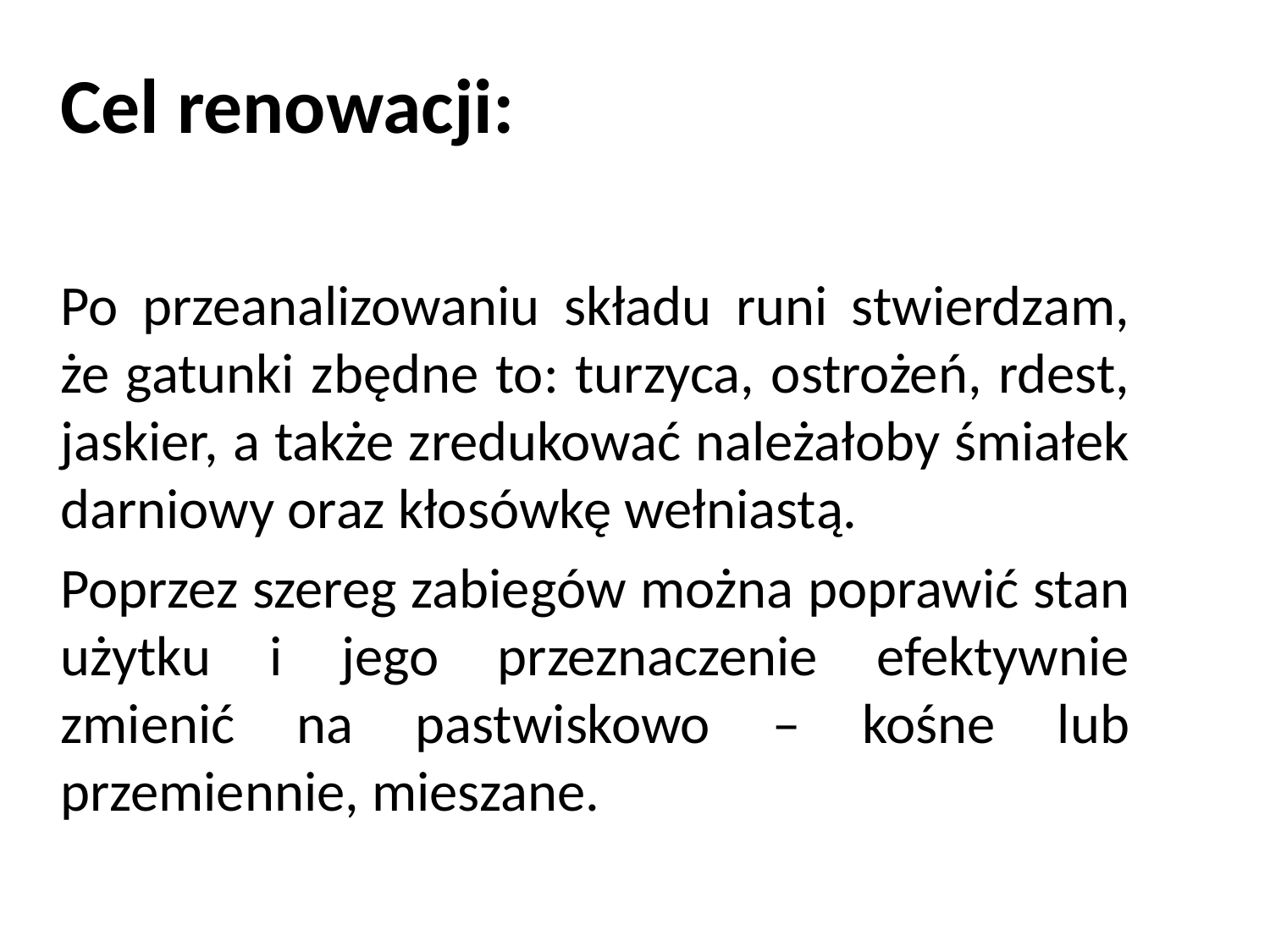

Cel renowacji:

	Po przeanalizowaniu składu runi stwierdzam, że gatunki zbędne to: turzyca, ostrożeń, rdest, jaskier, a także zredukować należałoby śmiałek darniowy oraz kłosówkę wełniastą.
	Poprzez szereg zabiegów można poprawić stan użytku i jego przeznaczenie efektywnie zmienić na pastwiskowo – kośne lub przemiennie, mieszane.